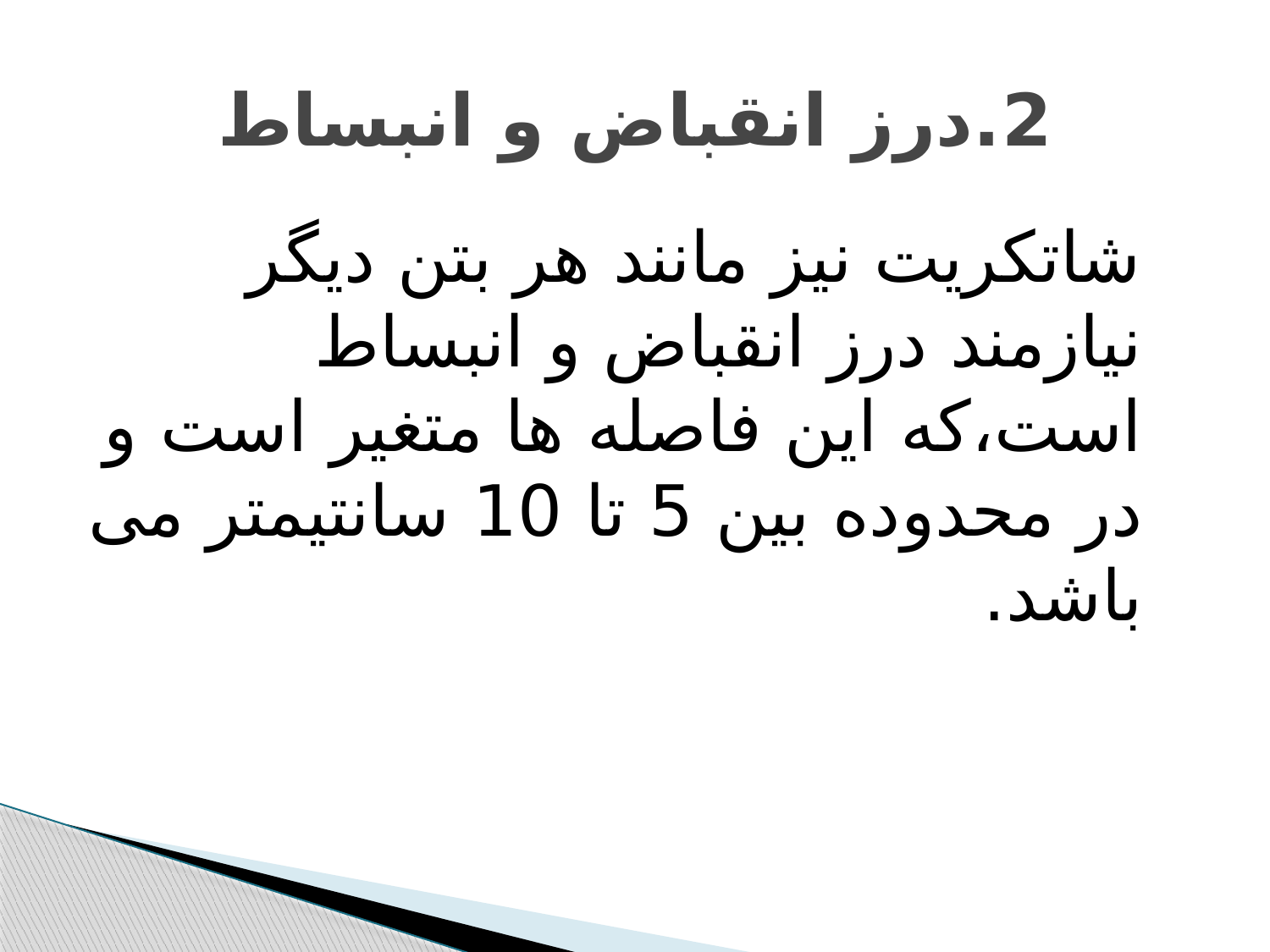

# 2.درز انقباض و انبساط
  شاتکریت نیز مانند هر بتن دیگر نیازمند درز انقباض و انبساط است،که این فاصله ها متغیر است و در محدوده بين 5 تا 10 سانتيمتر می باشد.